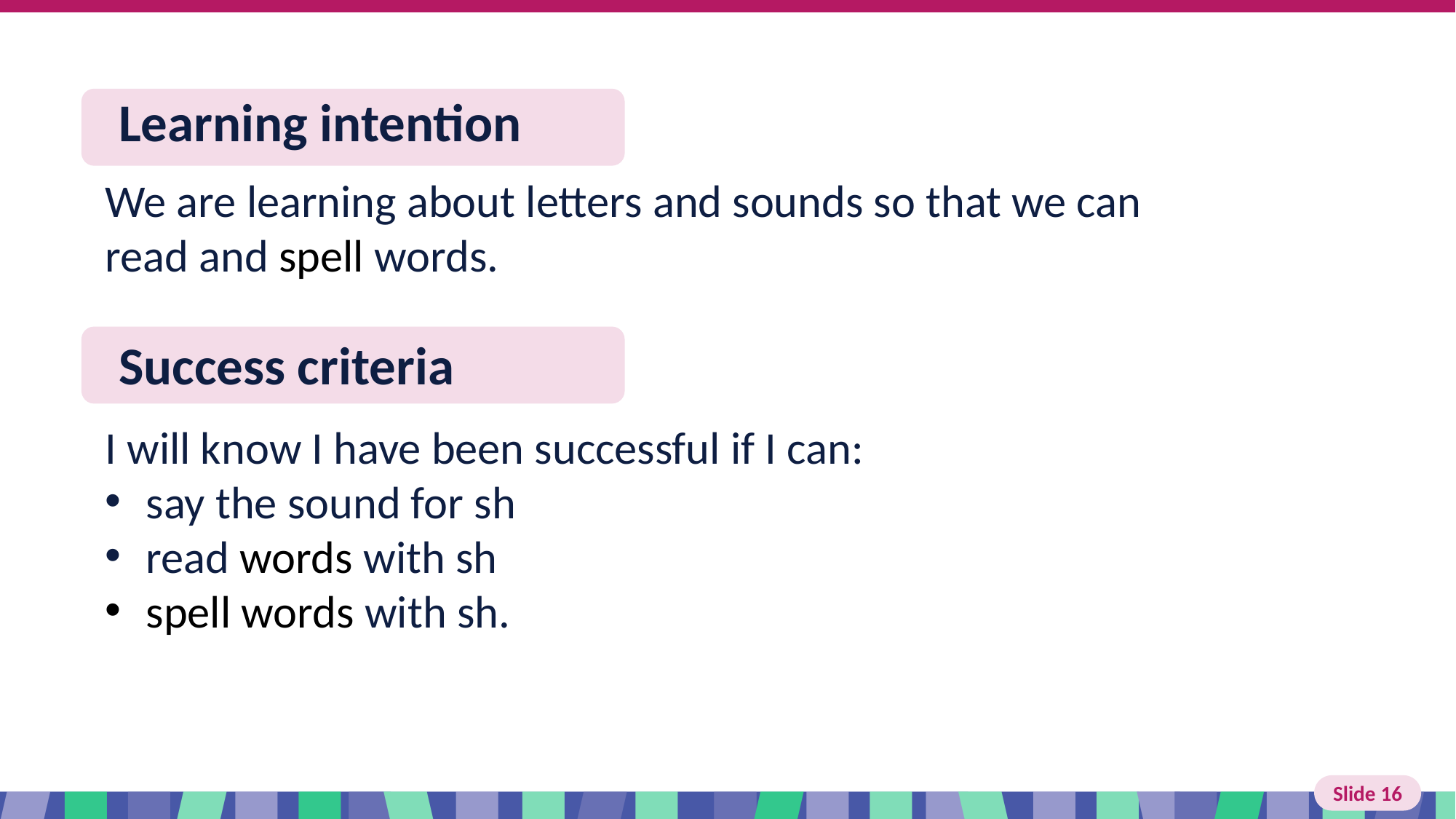

# Slide 16 Learning intention
We are learning about letters and sounds so that we can read and spell words.
I will know I have been successful if I can:
say the sound for sh
read words with sh
spell words with sh.